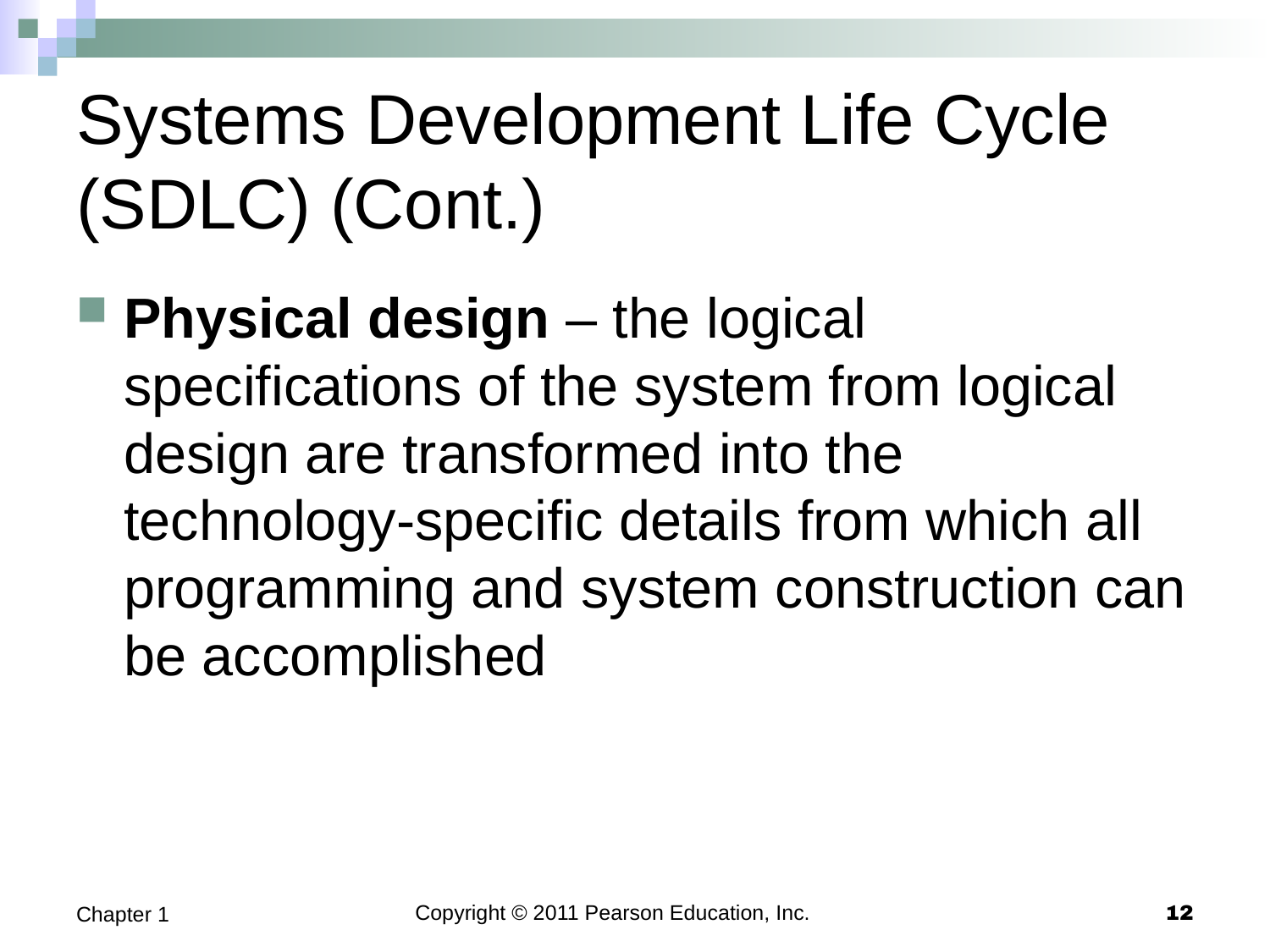

# Systems Development Life Cycle (SDLC) (Cont.)
Physical design – the logical specifications of the system from logical design are transformed into the technology-specific details from which all programming and system construction can be accomplished
Chapter 1
Copyright © 2011 Pearson Education, Inc.
12